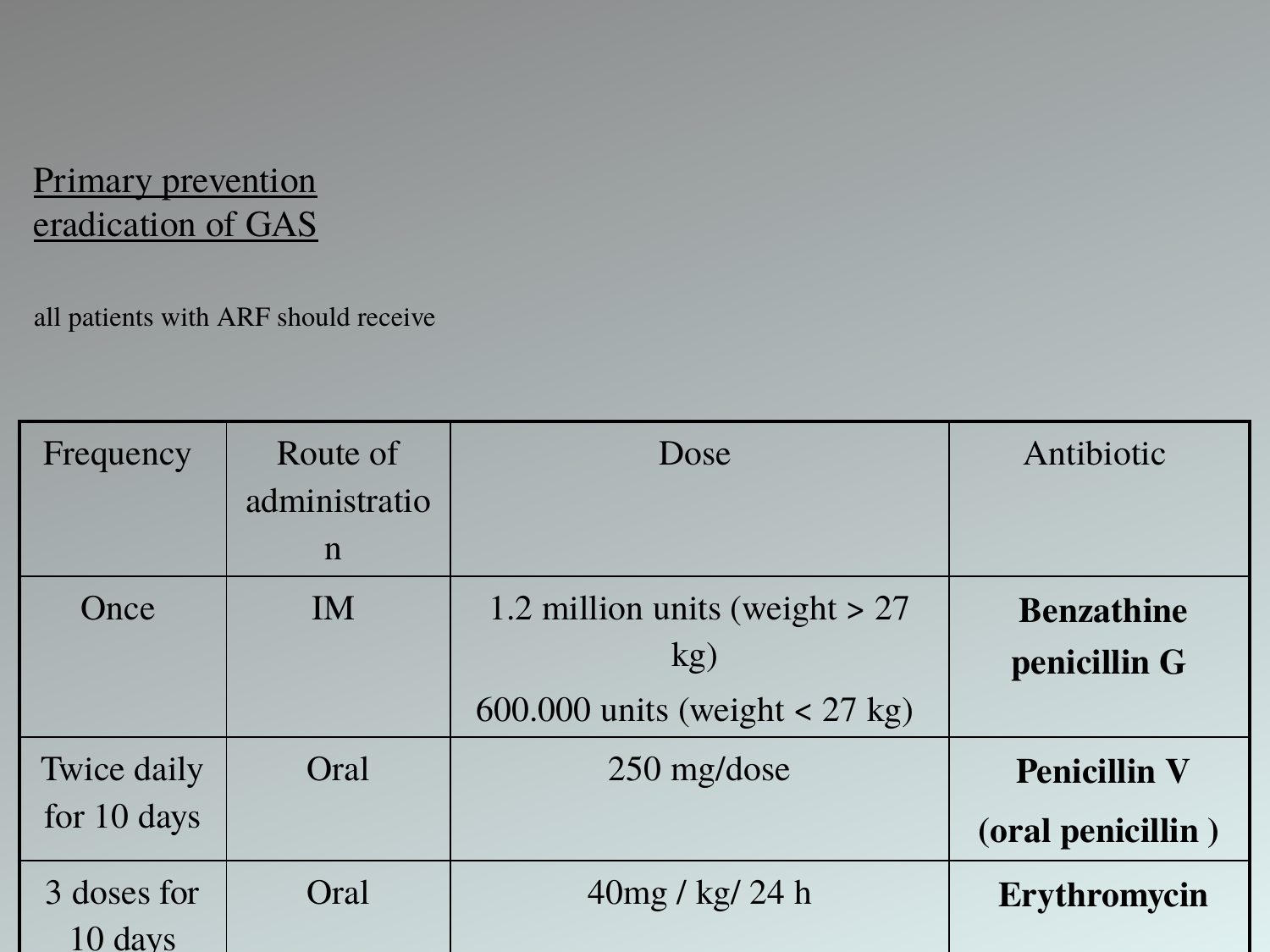

Primary prevention
eradication of GAS
all patients with ARF should receive
| Frequency | Route of administration | Dose | Antibiotic |
| --- | --- | --- | --- |
| Once | IM | 1.2 million units (weight > 27 kg) 600.000 units (weight < 27 kg) | Benzathine penicillin G |
| Twice daily for 10 days | Oral | 250 mg/dose | Penicillin V (oral penicillin ) |
| 3 doses for 10 days | Oral | 40mg / kg/ 24 h | Erythromycin |